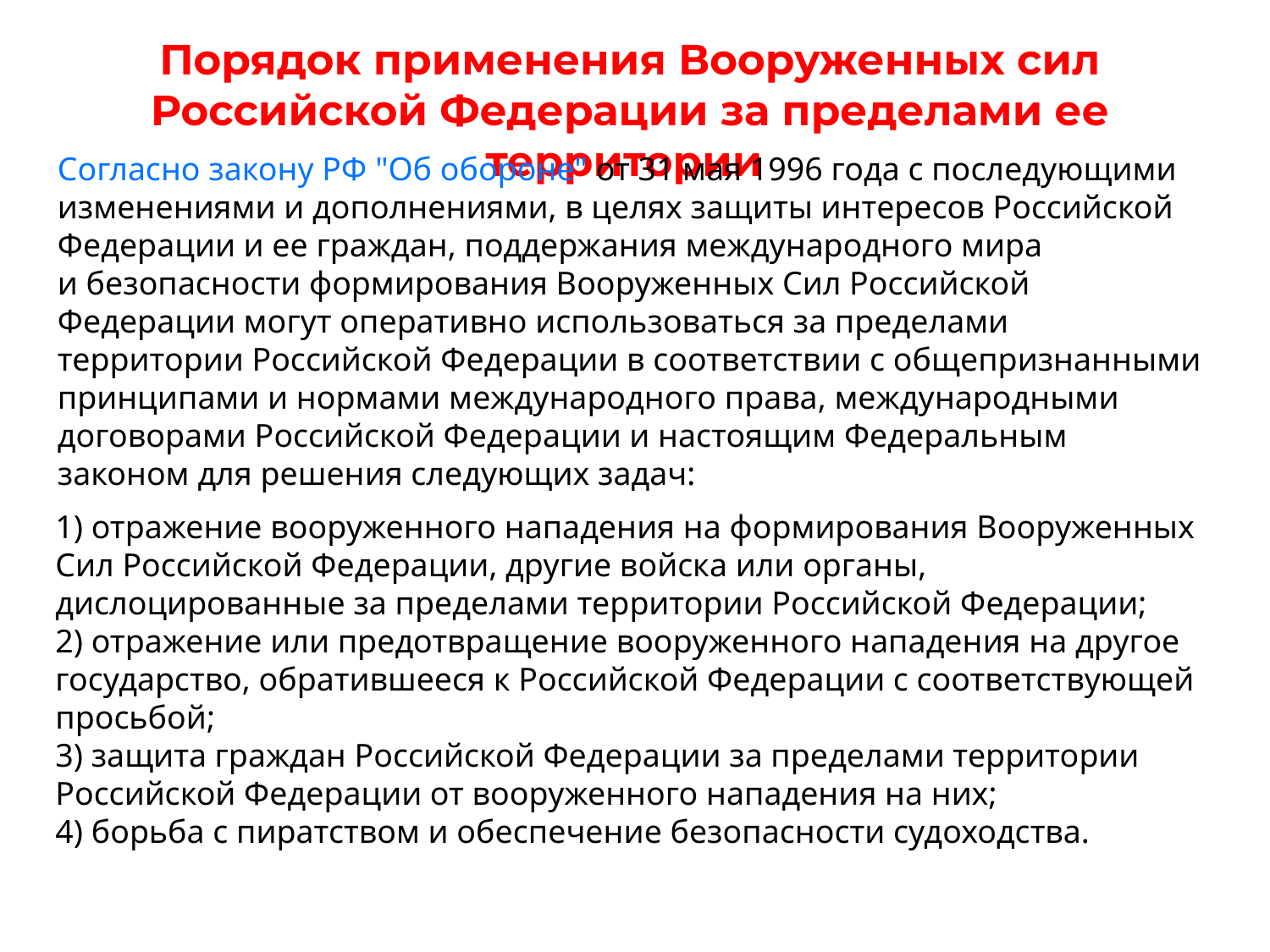

Порядок применения Вооруженных сил Российской Федерации за пределами ее территории
Согласно закону РФ "Об обороне" от 31 мая 1996 года с последующими изменениями и дополнениями, в целях защиты интересов Российской Федерации и ее граждан, поддержания международного мира и безопасности формирования Вооруженных Сил Российской Федерации могут оперативно использоваться за пределами территории Российской Федерации в соответствии с общепризнанными принципами и нормами международного права, международными договорами Российской Федерации и настоящим Федеральным законом для решения следующих задач:
1) отражение вооруженного нападения на формирования Вооруженных Сил Российской Федерации, другие войска или органы, дислоцированные за пределами территории Российской Федерации;
2) отражение или предотвращение вооруженного нападения на другое государство, обратившееся к Российской Федерации с соответствующей просьбой;
3) защита граждан Российской Федерации за пределами территории Российской Федерации от вооруженного нападения на них;
4) борьба с пиратством и обеспечение безопасности судоходства.